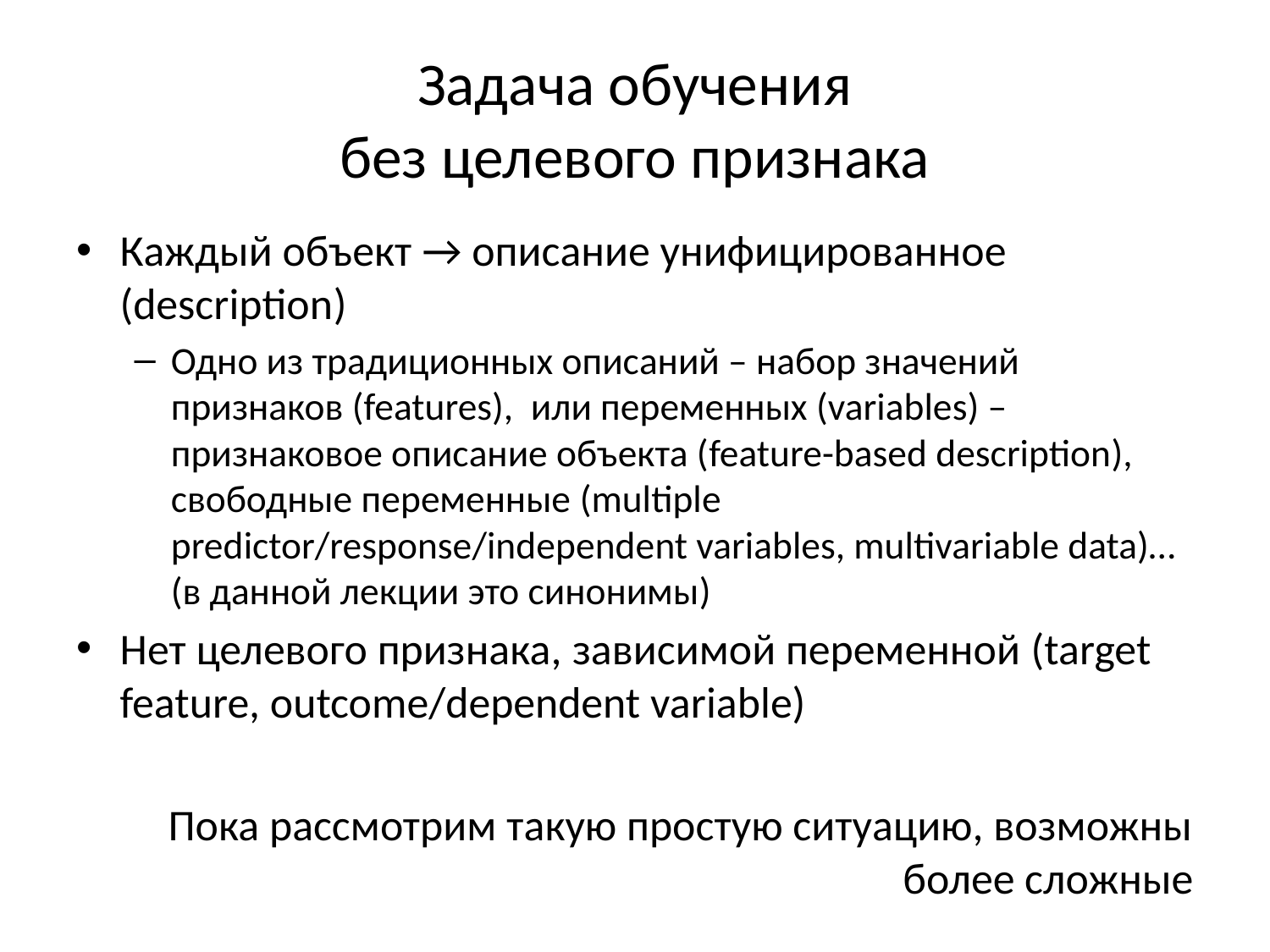

# Задача обучения без целевого признака
Каждый объект → описание унифицированное (description)
Одно из традиционных описаний – набор значений признаков (features),  или переменных (variables) –  признаковое описание объекта (feature-based description), свободные переменные (multiple predictor/response/independent variables, multivariable data)… (в данной лекции это синонимы)
Нет целевого признака, зависимой переменной (target feature, outcome/dependent variable)

			Пока рассмотрим такую простую ситуацию, возможны более сложные